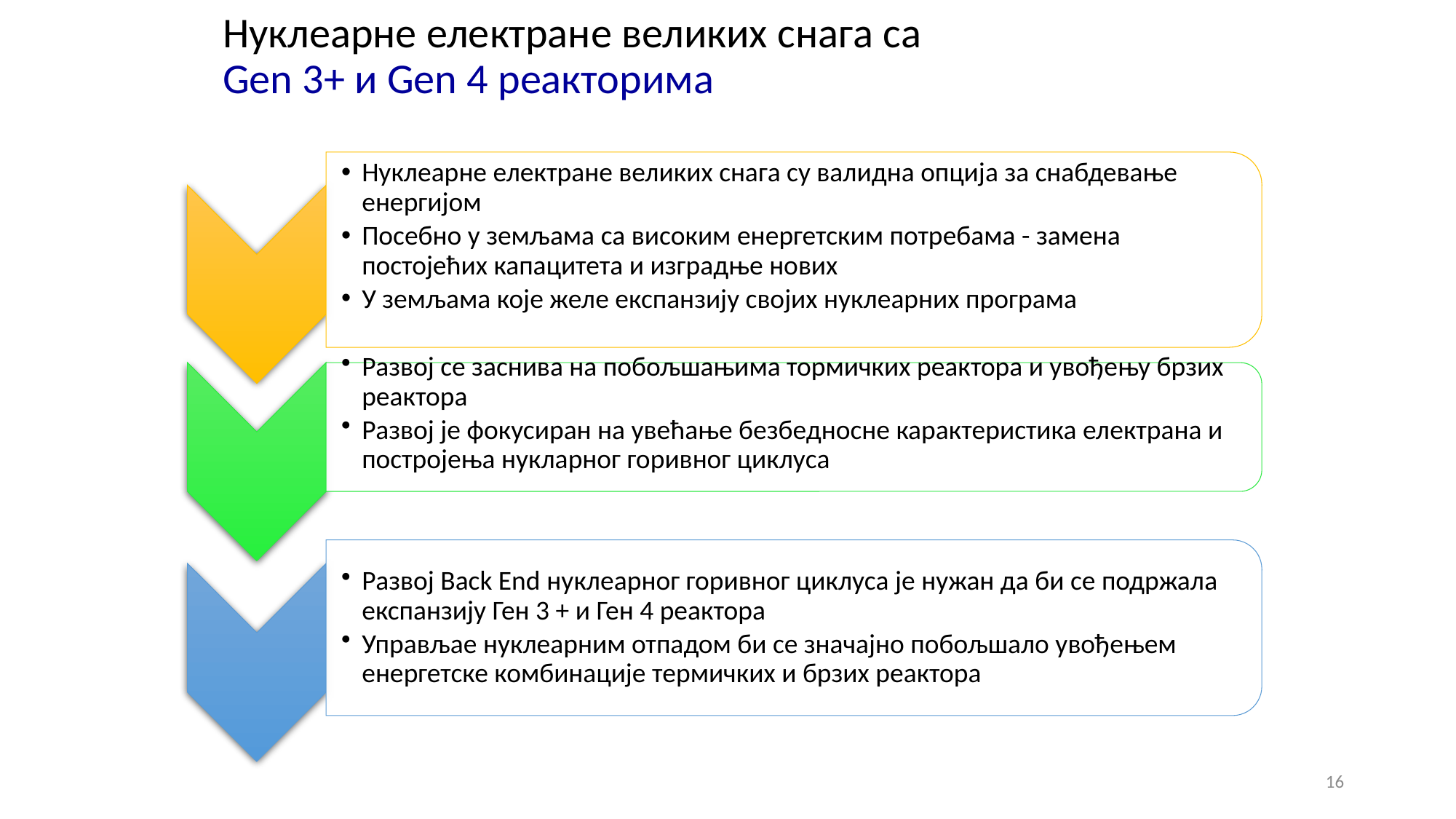

# Нуклеарне електране великих снага са Gen 3+ и Gen 4 реакторима

Нуклеарне електране великих снага су валидна опција за снабдевање енергијом
Посебно у земљама са високим енергетским потребама - замена постојећих капацитета и изградње нових
У земљама које желе експанзију својих нуклеарних програма

Развој се заснива на побољшањима тормичких реактора и увођењу брзих реактора
Развој је фокусиран на увећање безбедносне карактеристика електрана и постројења нукларног горивног циклуса

Развој Back End нуклеарног горивног циклуса је нужан да би се подржала експанзију Ген 3 + и Ген 4 реактора
Управљае нуклеарним отпадом би се значајно побољшало увођењем енергетске комбинације термичких и брзих реактора
16